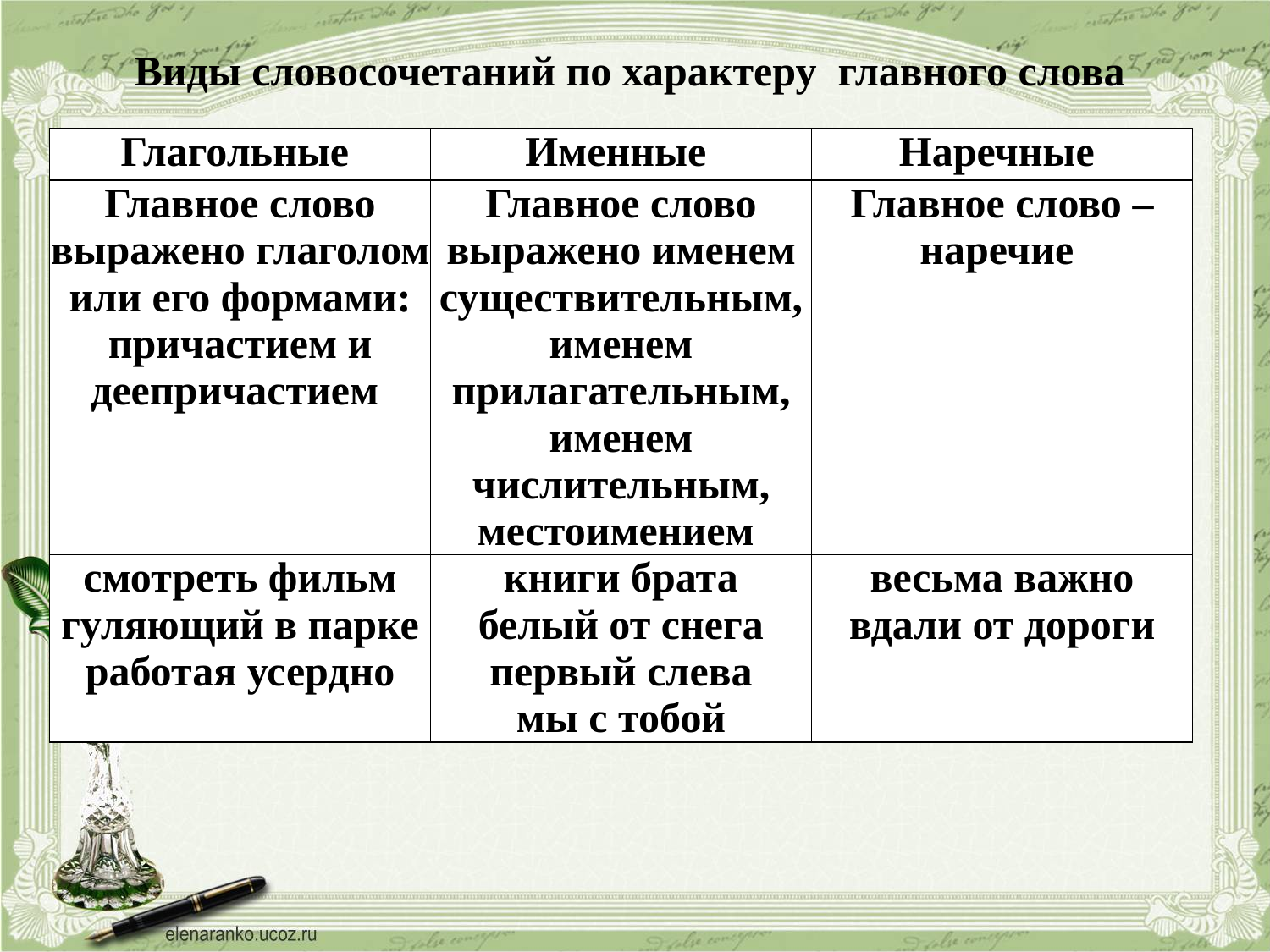

# Виды словосочетаний по характеру  главного слова
| Глагольные | Именные | Наречные |
| --- | --- | --- |
| Главное слово выражено глаголом или его формами: причастием и деепричастием | Главное слово выражено именем существительным, именем прилагательным, именем числительным, местоимением | Главное слово – наречие |
| смотреть фильм гуляющий в парке работая усердно | книги брата белый от снега первый слева мы с тобой | весьма важно вдали от дороги |